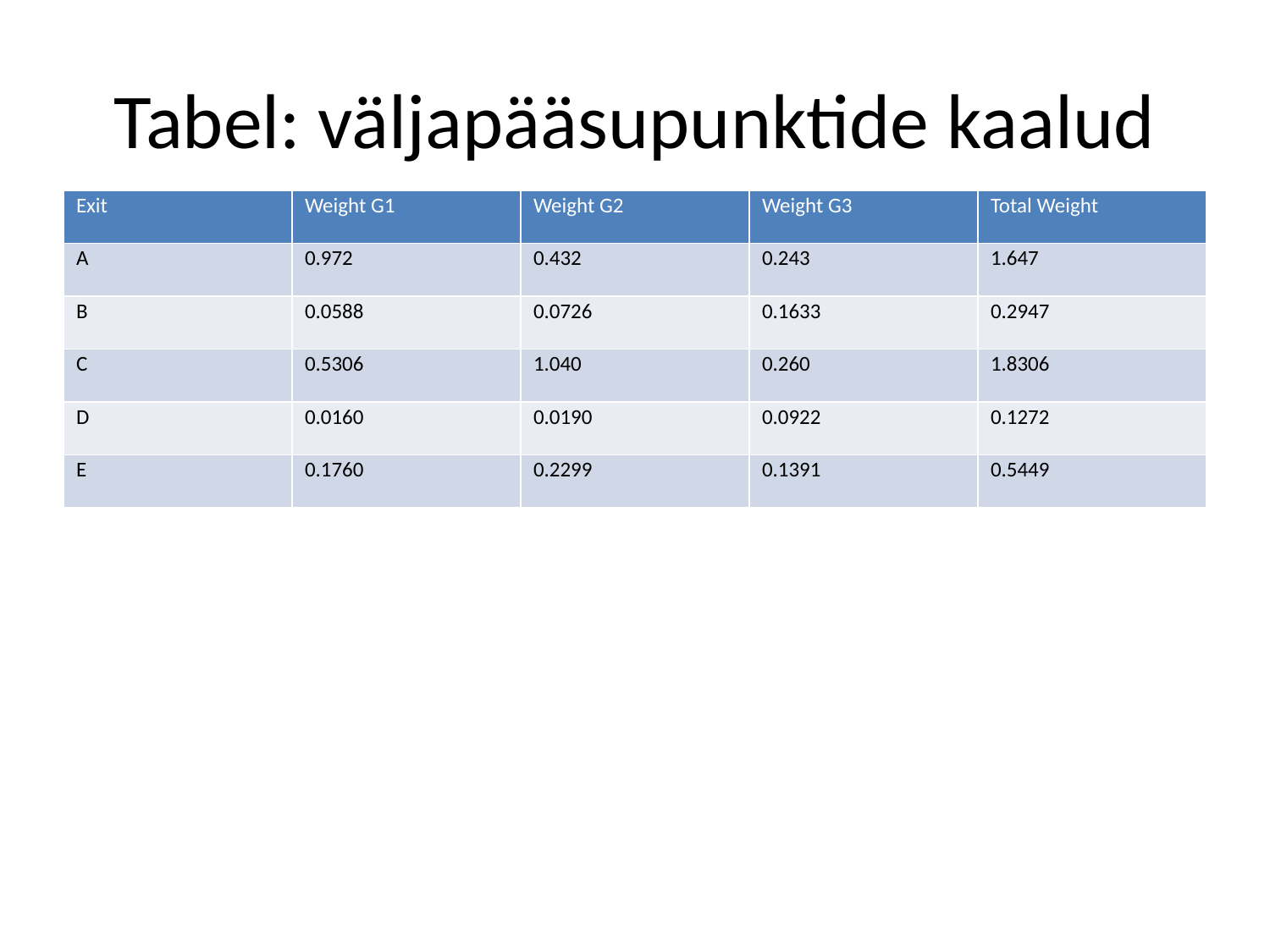

# Tabel: väljapääsupunktide kaalud
| Exit | Weight G1 | Weight G2 | Weight G3 | Total Weight |
| --- | --- | --- | --- | --- |
| A | 0.972 | 0.432 | 0.243 | 1.647 |
| B | 0.0588 | 0.0726 | 0.1633 | 0.2947 |
| C | 0.5306 | 1.040 | 0.260 | 1.8306 |
| D | 0.0160 | 0.0190 | 0.0922 | 0.1272 |
| E | 0.1760 | 0.2299 | 0.1391 | 0.5449 |